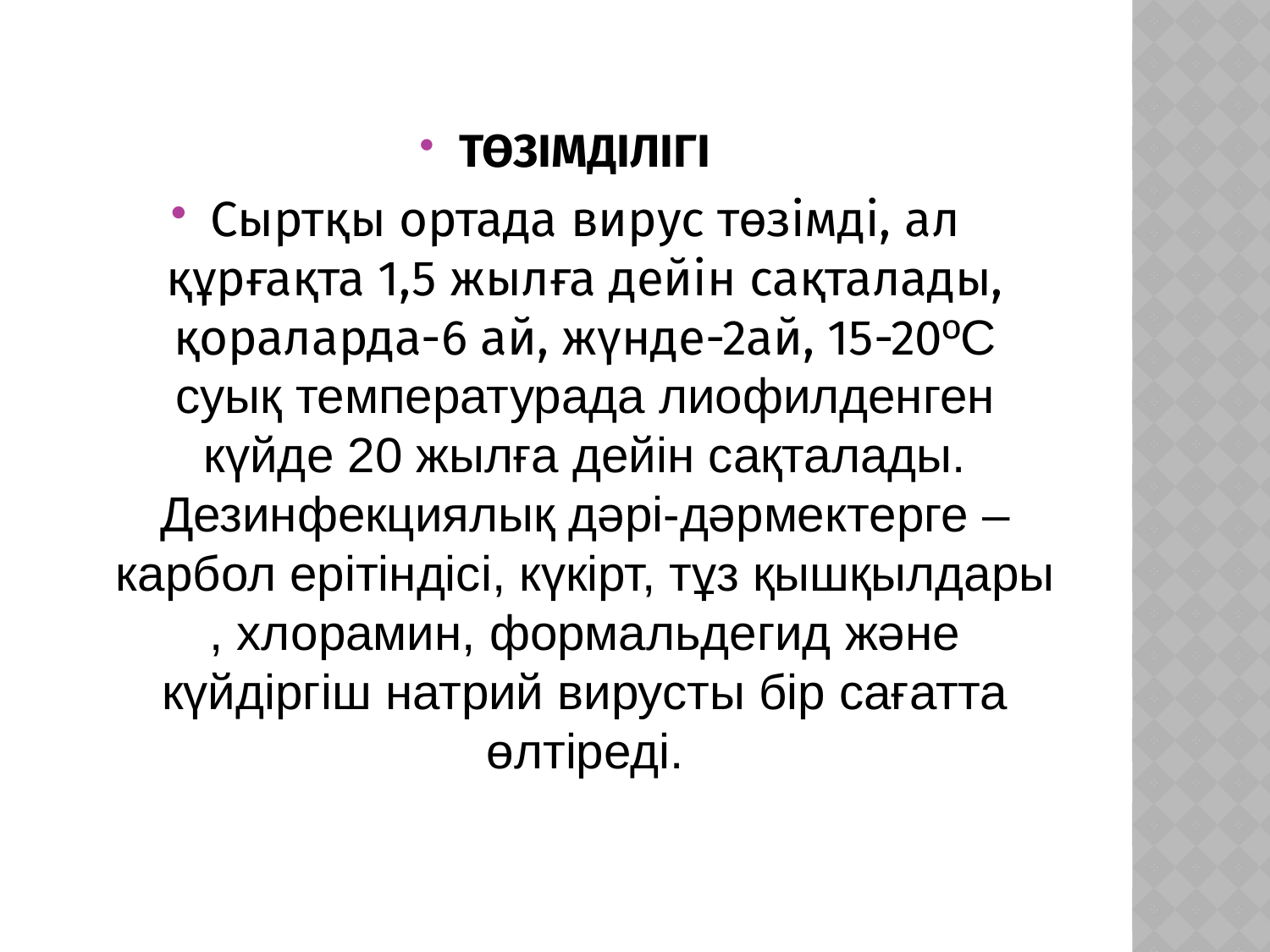

ТӨЗІМДІЛІГІ
Сыртқы ортада вирус төзімді, ал құрғақта 1,5 жылға дейін сақталады, қораларда-6 ай, жүнде-2ай, 15-20ºС суық температурада лиофилденген күйде 20 жылға дейін сақталады. Дезинфекциялық дәрі-дәрмектерге – карбол ерітіндісі, күкірт, тұз қышқылдары , хлорамин, формальдегид және күйдіргіш натрий вирусты бір сағатта өлтіреді.